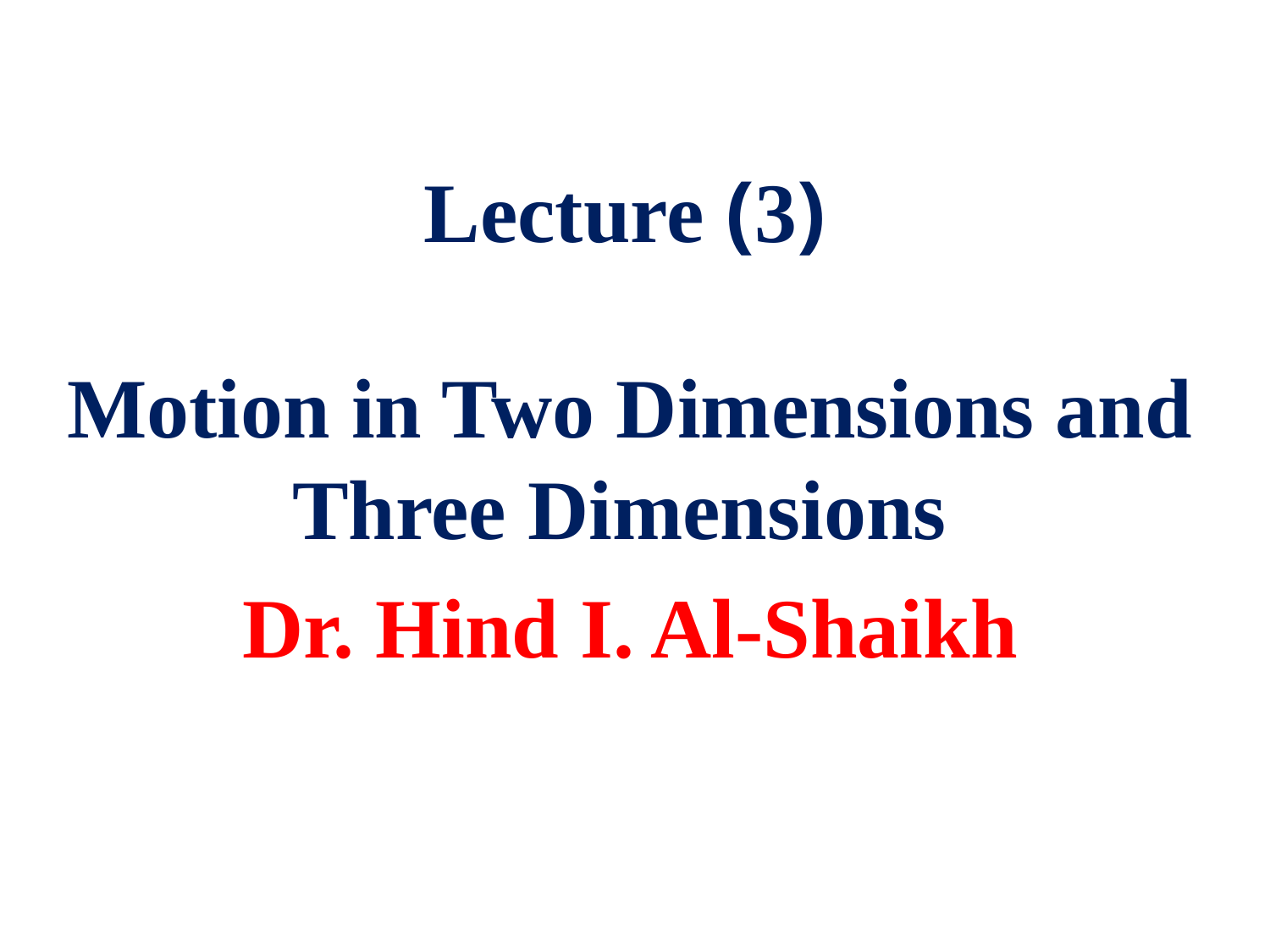

# Lecture ﴾3﴿
Motion in Two Dimensions and Three Dimensions
Dr. Hind I. Al-Shaikh